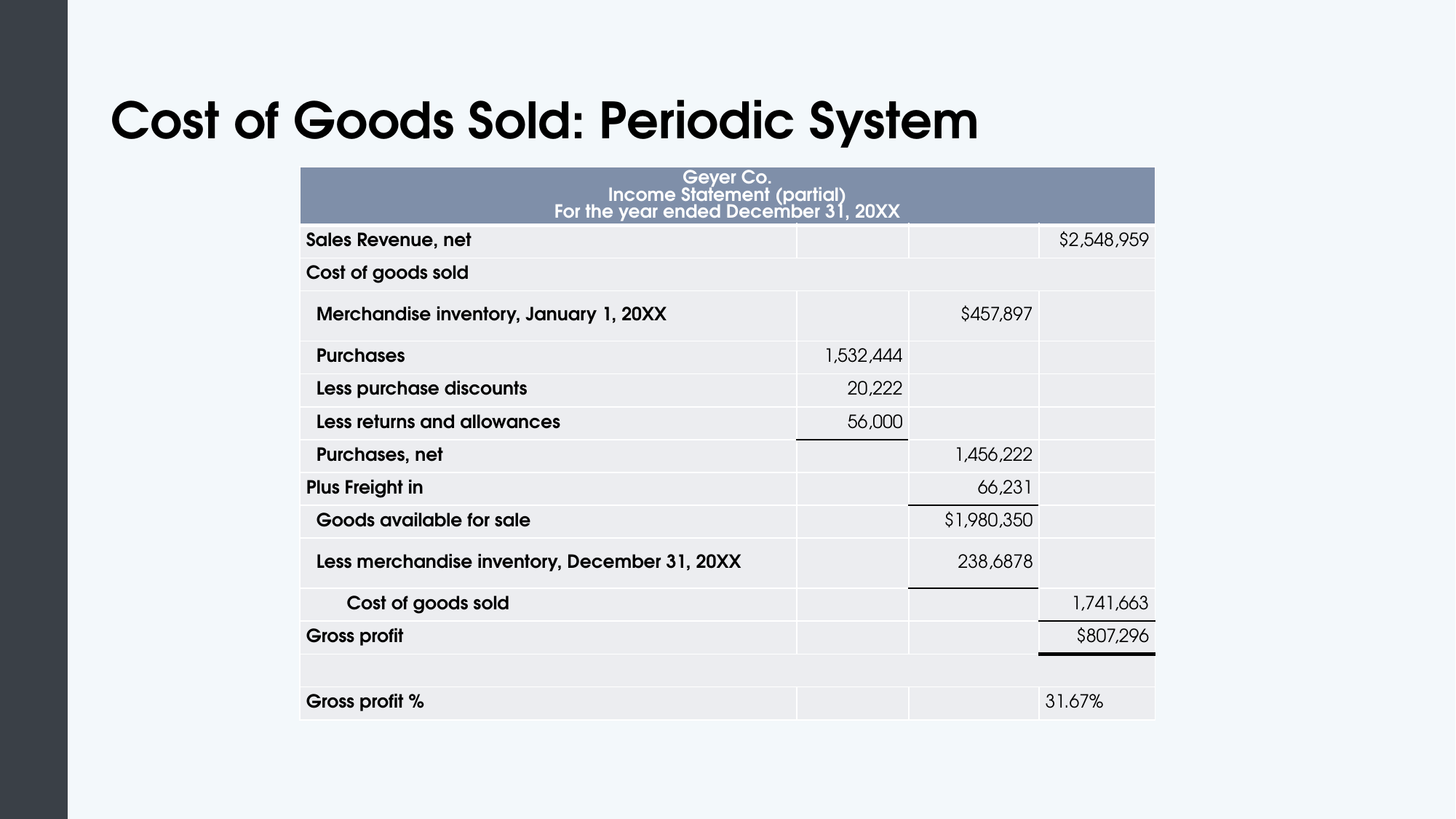

# Cost of Goods Sold: Periodic System
| Geyer Co. Income Statement (partial) For the year ended December 31, 20XX |  |  |  |
| --- | --- | --- | --- |
| Sales Revenue, net |  |  | $2,548,959 |
| Cost of goods sold |  |  |  |
| Merchandise inventory, January 1, 20XX |  | $457,897 |  |
| Purchases | 1,532,444 |  |  |
| Less purchase discounts | 20,222 |  |  |
| Less returns and allowances | 56,000 |  |  |
| Purchases, net |  | 1,456,222 |  |
| Plus Freight in |  | 66,231 |  |
| Goods available for sale |  | $1,980,350 |  |
| Less merchandise inventory, December 31, 20XX |  | 238,6878 |  |
| Cost of goods sold |  |  | 1,741,663 |
| Gross profit |  |  | $807,296 |
|  |  |  |  |
| Gross profit % |  |  | 31.67% |